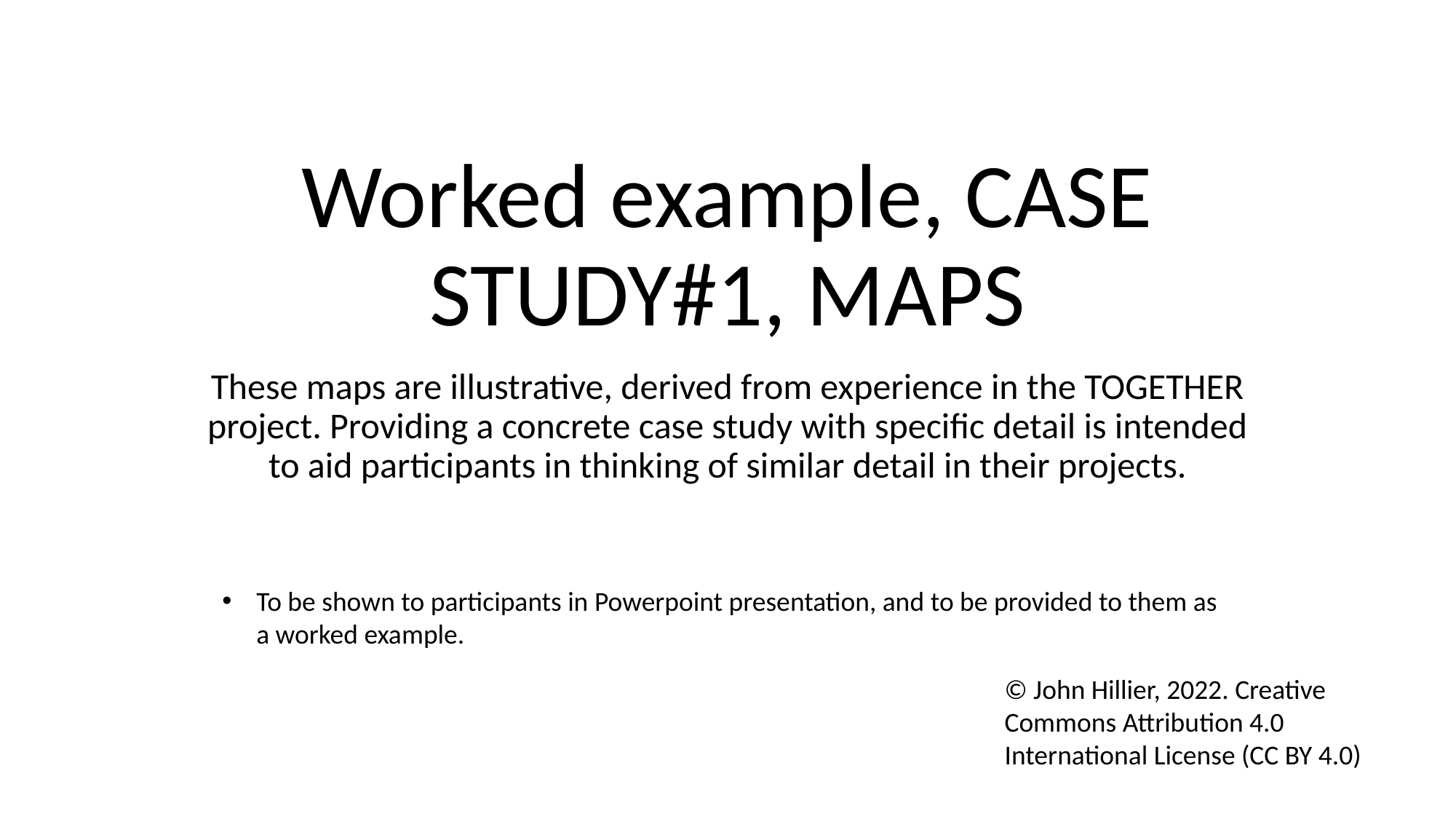

# Worked example, CASE STUDY#1, MAPS
These maps are illustrative, derived from experience in the TOGETHER project. Providing a concrete case study with specific detail is intended to aid participants in thinking of similar detail in their projects.
To be shown to participants in Powerpoint presentation, and to be provided to them as a worked example.
© John Hillier, 2022. Creative Commons Attribution 4.0 International License (CC BY 4.0)